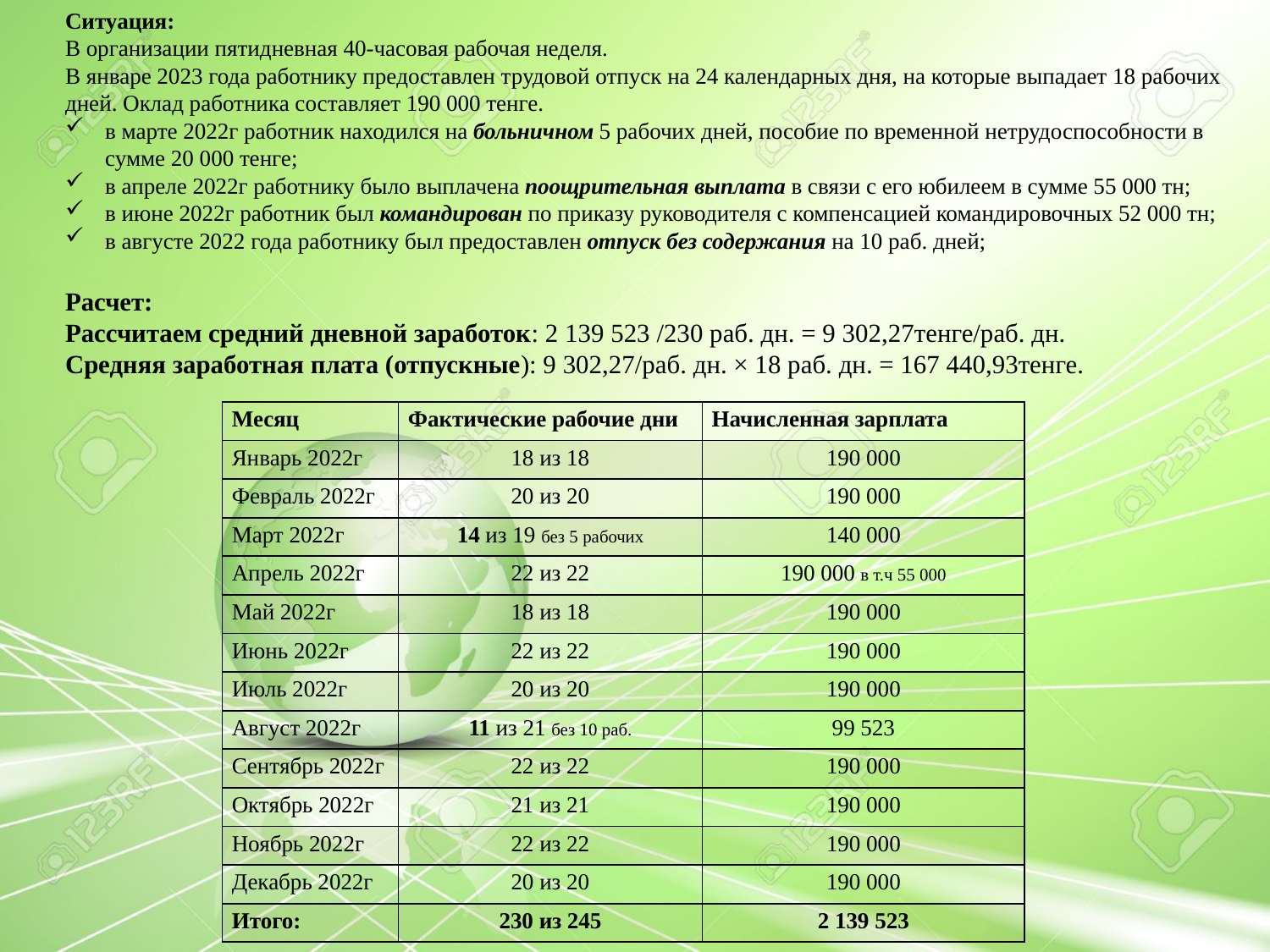

Ситуация:
В организации пятидневная 40-часовая рабочая неделя.
В январе 2023 года работнику предоставлен трудовой отпуск на 24 календарных дня, на которые выпадает 18 рабочих дней. Оклад работника составляет 190 000 тенге.
в марте 2022г работник находился на больничном 5 рабочих дней, пособие по временной нетрудоспособности в сумме 20 000 тенге;
в апреле 2022г работнику было выплачена поощрительная выплата в связи с его юбилеем в сумме 55 000 тн;
в июне 2022г работник был командирован по приказу руководителя с компенсацией командировочных 52 000 тн;
в августе 2022 года работнику был предоставлен отпуск без содержания на 10 раб. дней;

Расчет:
Рассчитаем средний дневной заработок: 2 139 523 /230 раб. дн. = 9 302,27тенге/раб. дн.
Средняя заработная плата (отпускные): 9 302,27/раб. дн. × 18 раб. дн. = 167 440,93тенге.
| Месяц | Фактические рабочие дни | Начисленная зарплата |
| --- | --- | --- |
| Январь 2022г | 18 из 18 | 190 000 |
| Февраль 2022г | 20 из 20 | 190 000 |
| Март 2022г | 14 из 19 без 5 рабочих | 140 000 |
| Апрель 2022г | 22 из 22 | 190 000 в т.ч 55 000 |
| Май 2022г | 18 из 18 | 190 000 |
| Июнь 2022г | 22 из 22 | 190 000 |
| Июль 2022г | 20 из 20 | 190 000 |
| Август 2022г | 11 из 21 без 10 раб. | 99 523 |
| Сентябрь 2022г | 22 из 22 | 190 000 |
| Октябрь 2022г | 21 из 21 | 190 000 |
| Ноябрь 2022г | 22 из 22 | 190 000 |
| Декабрь 2022г | 20 из 20 | 190 000 |
| Итого: | 230 из 245 | 2 139 523 |